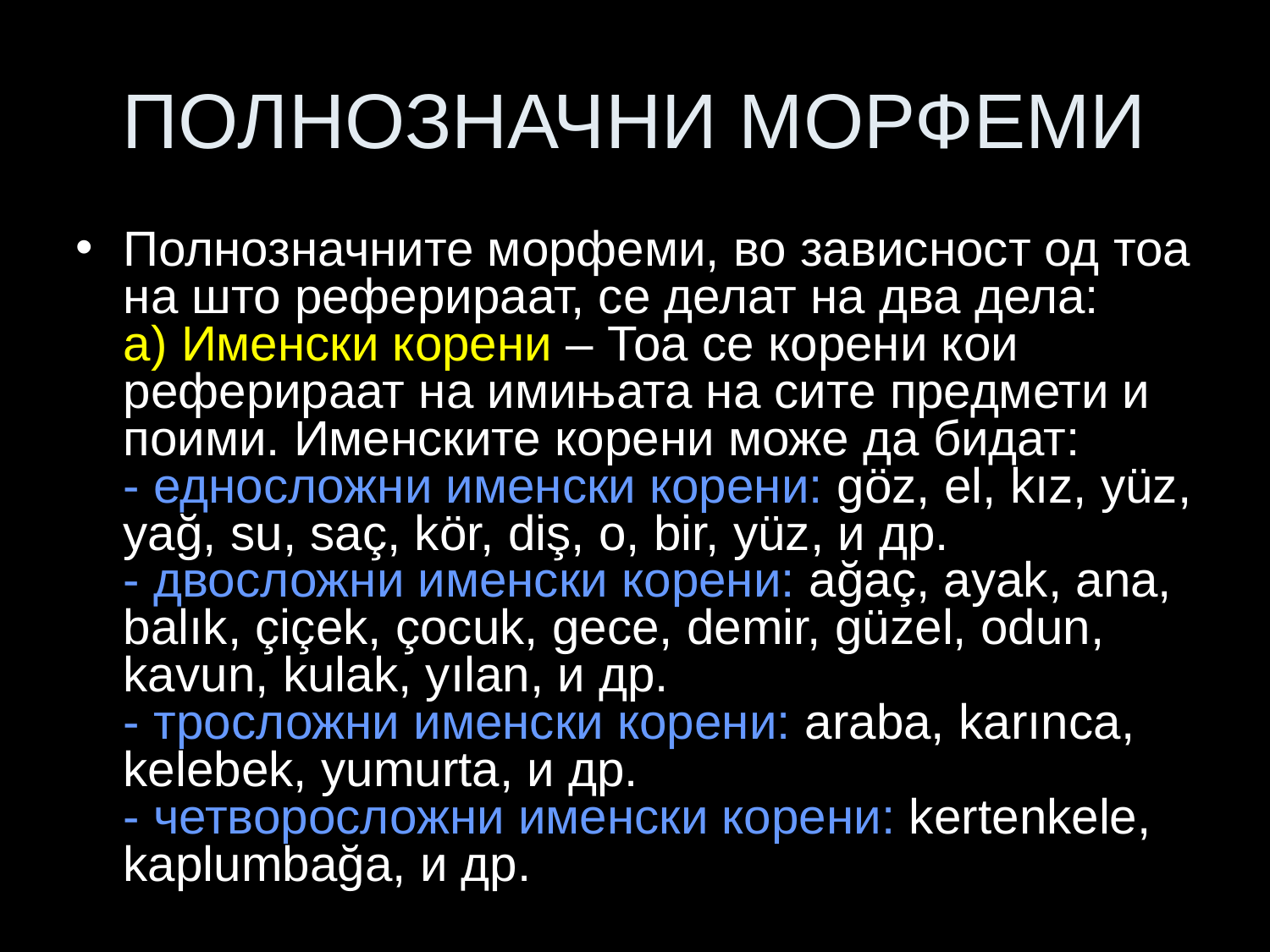

# ПОЛНОЗНАЧНИ МОРФЕМИ
Полнозначните морфеми, во зависност од тоа на што реферираат, се делат на два дела:
a) Именски корени – Тоа се корени кои реферираат на имињата на сите предмети и поими. Именските корени може да бидат:
- едносложни именски корени: göz, el, kız, yüz, yağ, su, saç, kör, diş, o, bir, yüz, и др.
- двосложни именски корени: ağaç, ayak, ana, balık, çiçek, çocuk, gece, demir, güzel, odun, kavun, kulak, yılan, и др.
- тросложни именски корени: araba, karınca, kelebek, yumurta, и др.
- четворосложни именски корени: kertenkele, kaplumbağa, и др.